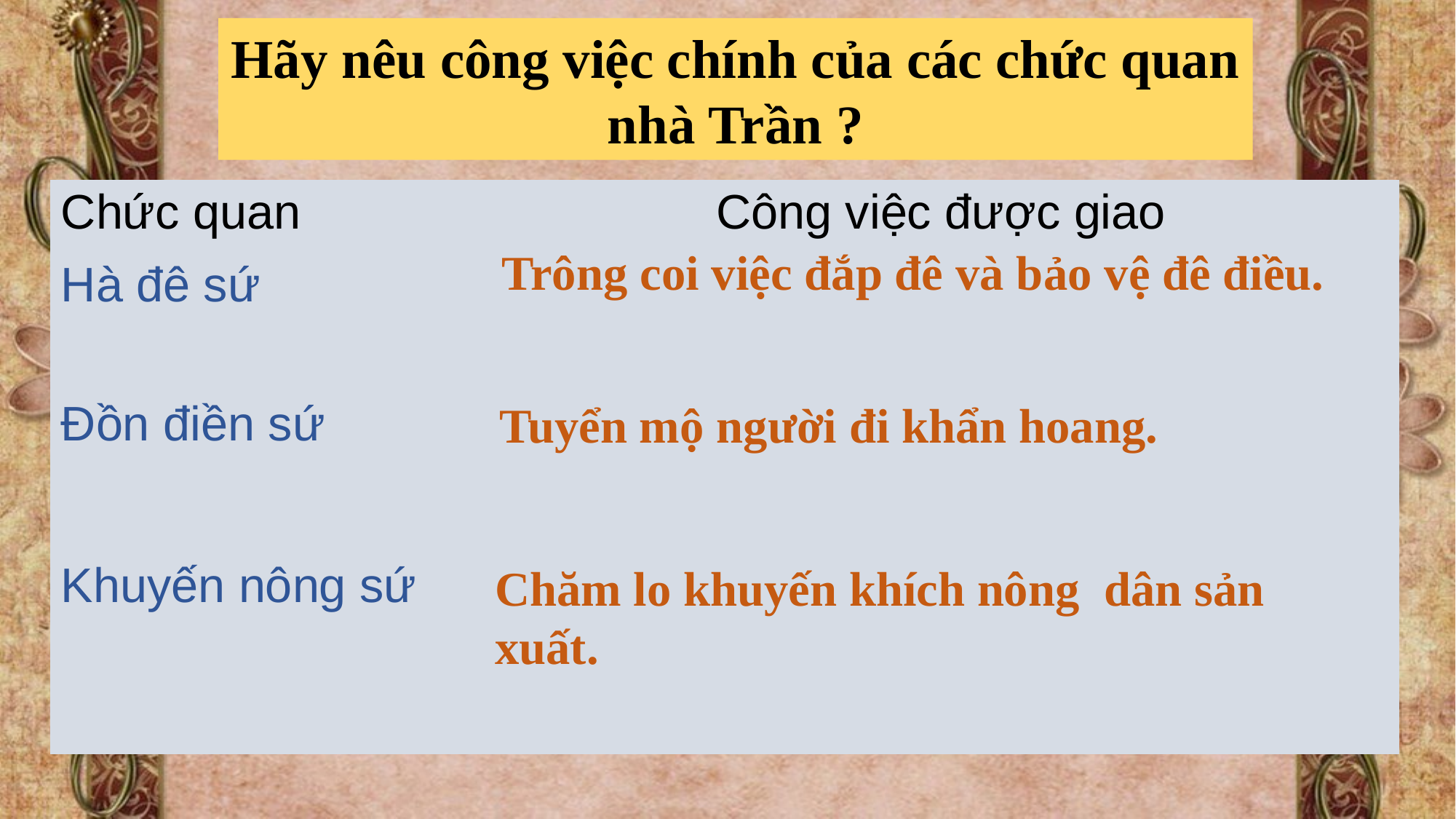

Hãy nêu công việc chính của các chức quan nhà Trần ?
| Chức quan | Công việc được giao |
| --- | --- |
| Hà đê sứ |  |
| Đồn điền sứ |  |
| Khuyến nông sứ |  |
Trông coi việc đắp đê và bảo vệ đê điều.
Tuyển mộ người đi khẩn hoang.
Chăm lo khuyến khích nông  dân sản xuất.